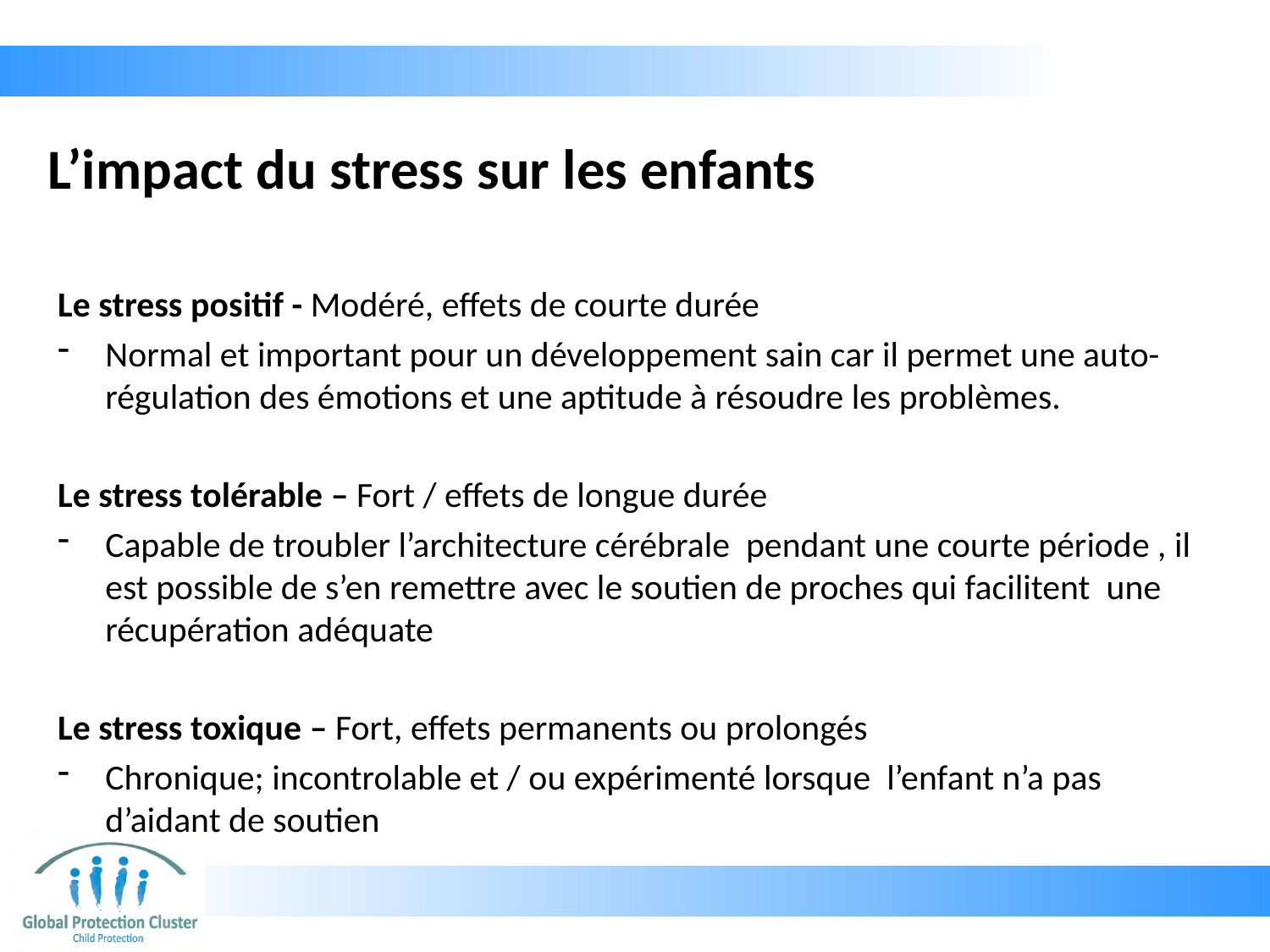

# L’impact du stress sur les enfants

Le stress positif - Modéré, effets de courte durée
Normal et important pour un développement sain car il permet une auto-régulation des émotions et une aptitude à résoudre les problèmes.

Le stress tolérable – Fort / effets de longue durée
Capable de troubler l’architecture cérébrale  pendant une courte période , il est possible de s’en remettre avec le soutien de proches qui facilitent  une récupération adéquate

Le stress toxique – Fort, effets permanents ou prolongés
Chronique; incontrolable et / ou expérimenté lorsque  l’enfant n’a pas d’aidant de soutien